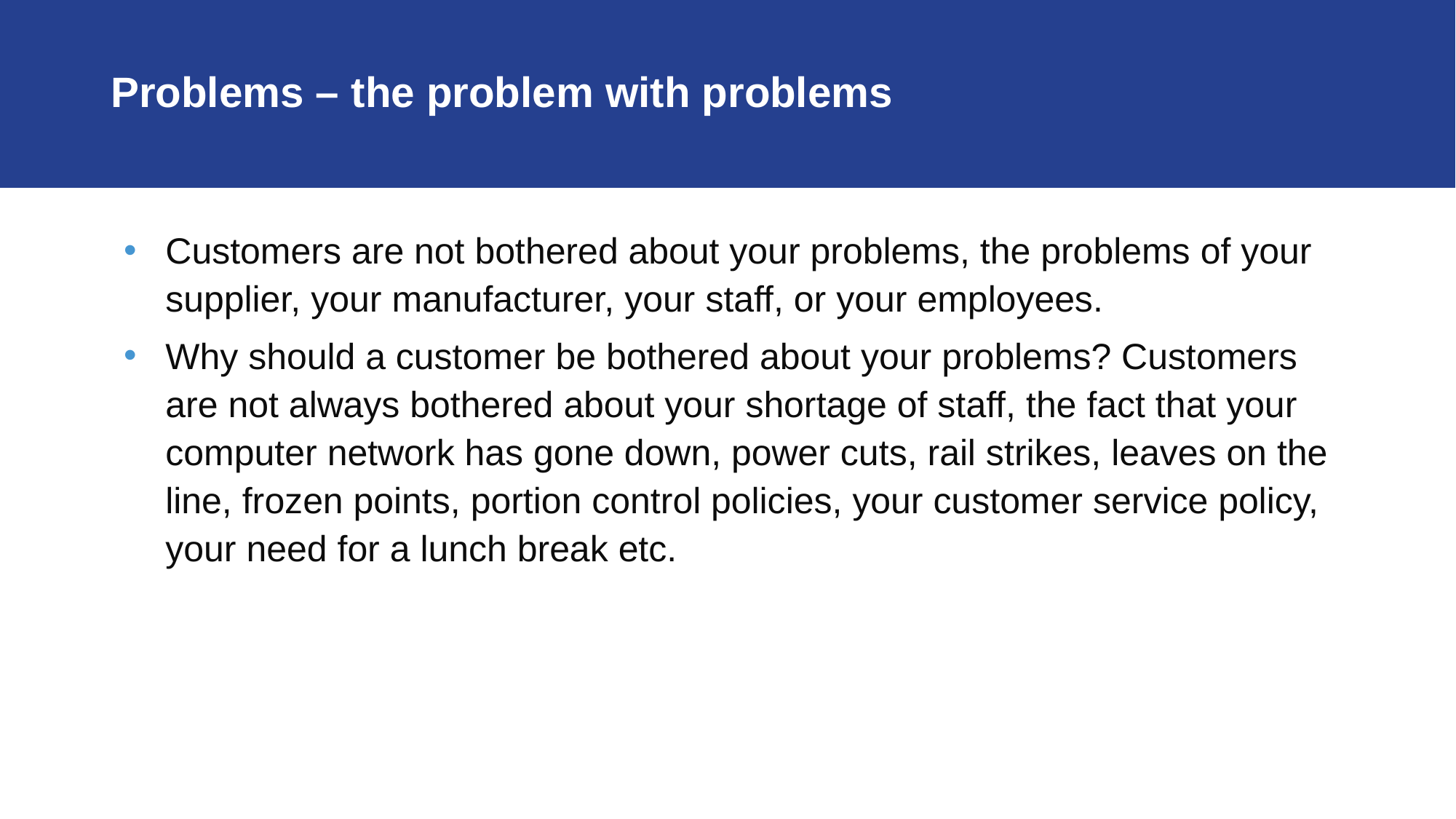

# Problems – the problem with problems
Customers are not bothered about your problems, the problems of your supplier, your manufacturer, your staff, or your employees.
Why should a customer be bothered about your problems? Customers are not always bothered about your shortage of staff, the fact that your computer network has gone down, power cuts, rail strikes, leaves on the line, frozen points, portion control policies, your customer service policy, your need for a lunch break etc.